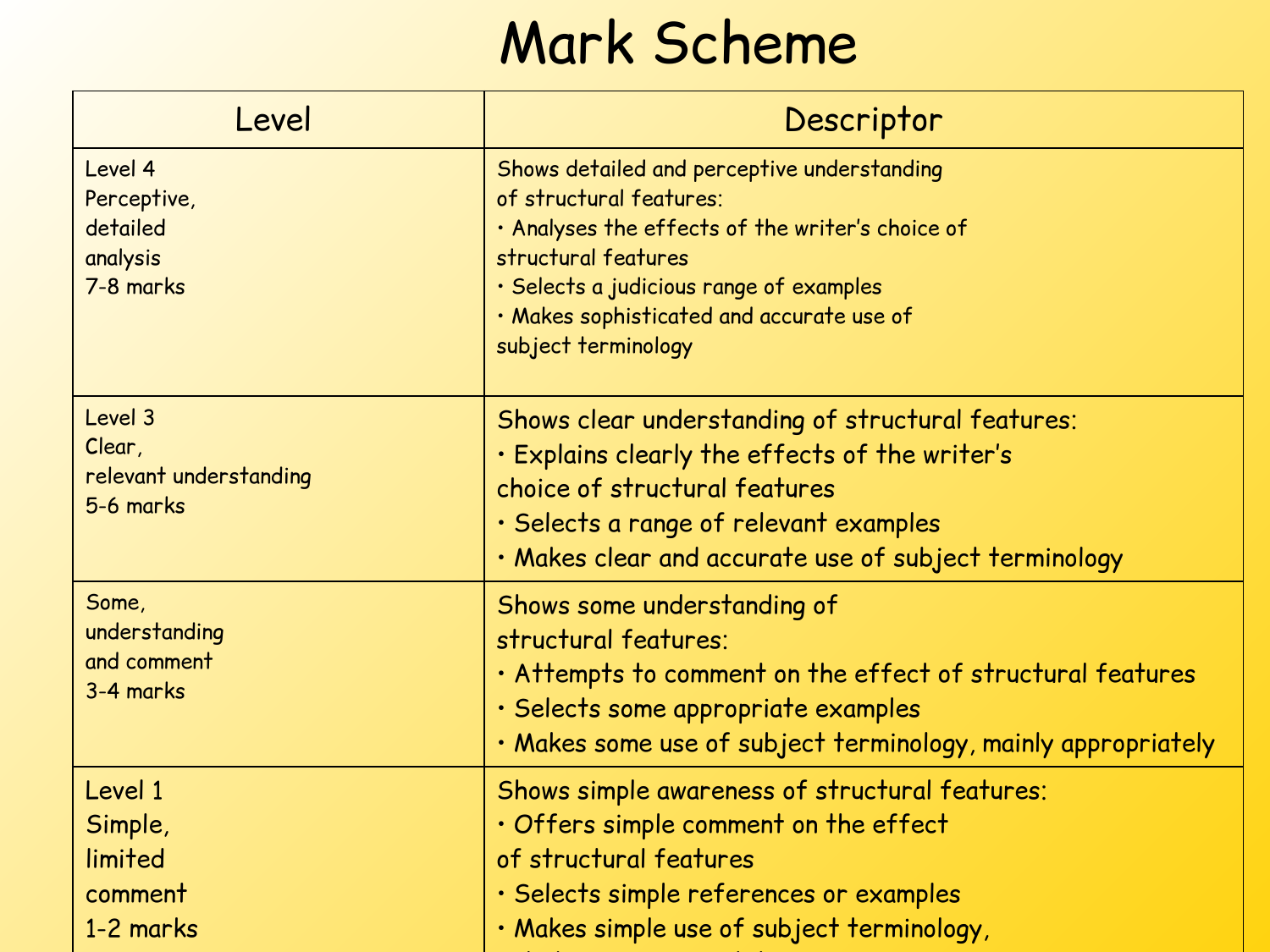

# Mark Scheme
| Level | Descriptor |
| --- | --- |
| Level 4 Perceptive, detailed analysis 7-8 marks | Shows detailed and perceptive understanding of structural features: • Analyses the effects of the writer’s choice of structural features • Selects a judicious range of examples • Makes sophisticated and accurate use of subject terminology |
| Level 3 Clear, relevant understanding 5-6 marks | Shows clear understanding of structural features: • Explains clearly the effects of the writer’s choice of structural features • Selects a range of relevant examples • Makes clear and accurate use of subject terminology |
| Some, understanding and comment 3-4 marks | Shows some understanding of structural features: • Attempts to comment on the effect of structural features • Selects some appropriate examples • Makes some use of subject terminology, mainly appropriately |
| Level 1 Simple, limited comment 1-2 marks | Shows simple awareness of structural features: • Offers simple comment on the effect of structural features • Selects simple references or examples • Makes simple use of subject terminology, not always appropriately |